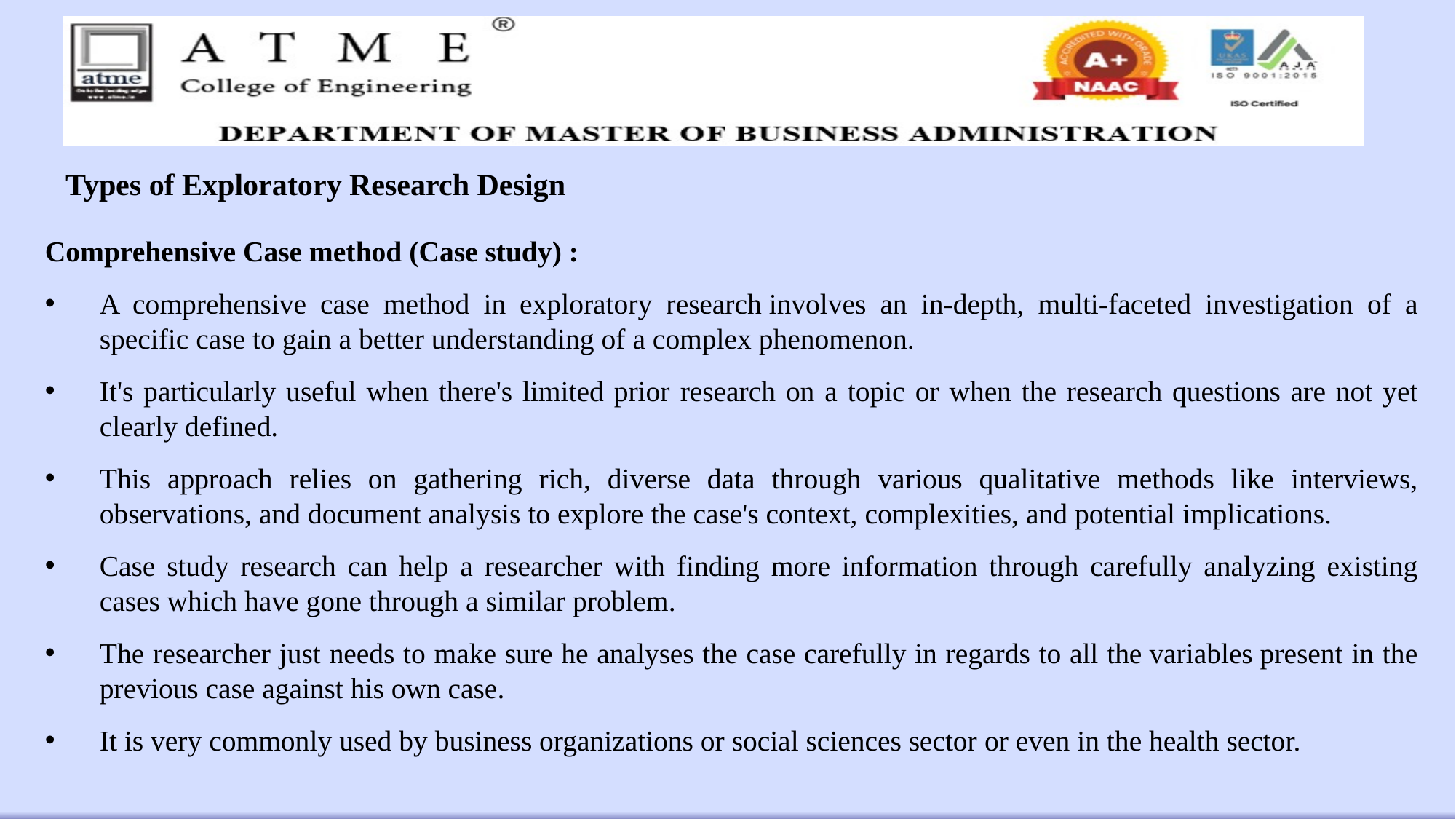

# Types of Exploratory Research Design
Comprehensive Case method (Case study) :
A comprehensive case method in exploratory research involves an in-depth, multi-faceted investigation of a specific case to gain a better understanding of a complex phenomenon.
It's particularly useful when there's limited prior research on a topic or when the research questions are not yet clearly defined.
This approach relies on gathering rich, diverse data through various qualitative methods like interviews, observations, and document analysis to explore the case's context, complexities, and potential implications.
Case study research can help a researcher with finding more information through carefully analyzing existing cases which have gone through a similar problem.
The researcher just needs to make sure he analyses the case carefully in regards to all the variables present in the previous case against his own case.
It is very commonly used by business organizations or social sciences sector or even in the health sector.